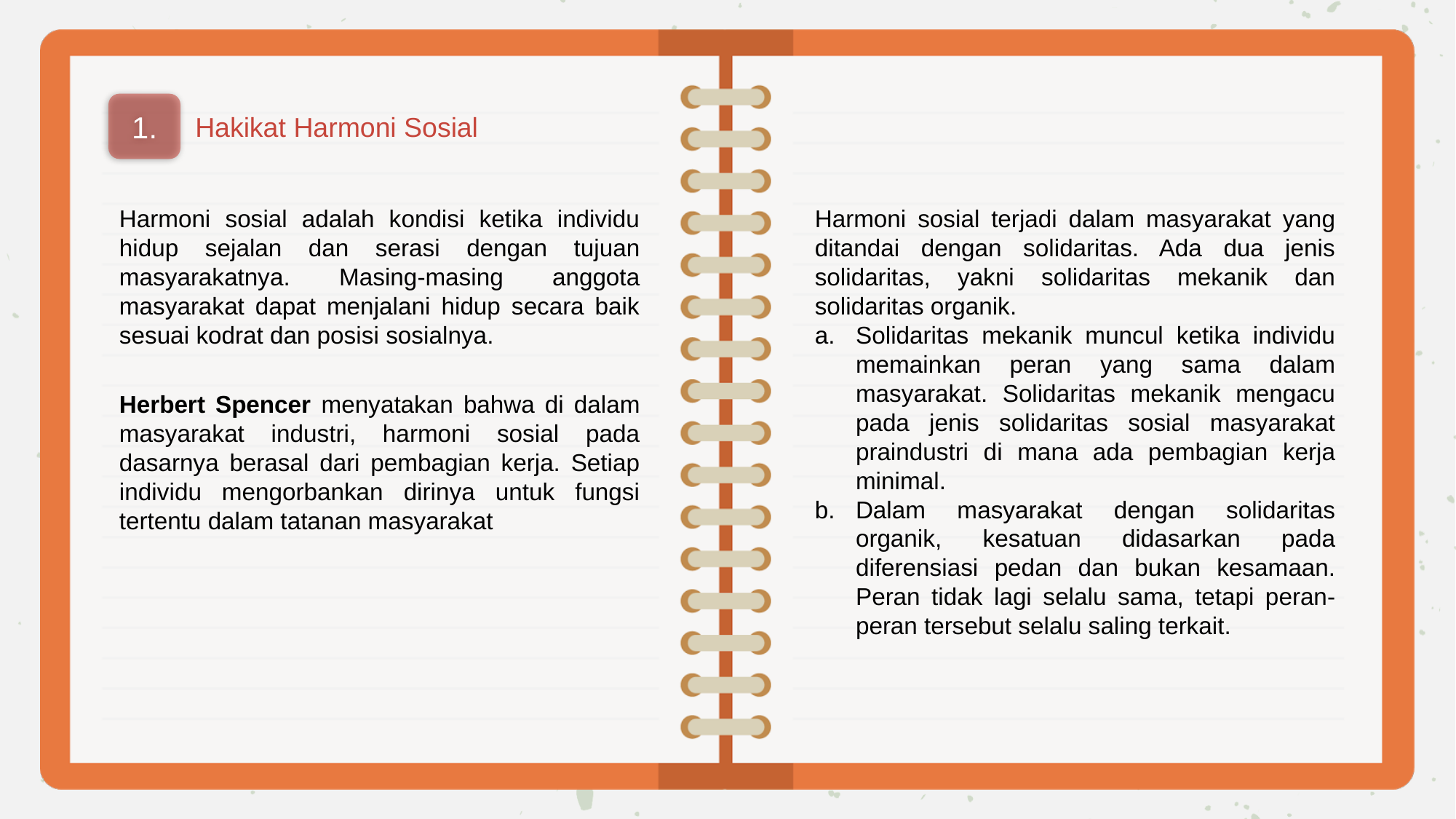

1.
Hakikat Harmoni Sosial
Harmoni sosial adalah kondisi ketika individu hidup sejalan dan serasi dengan tujuan masyarakatnya. Masing-masing anggota masyarakat dapat menjalani hidup secara baik sesuai kodrat dan posisi sosialnya.
Harmoni sosial terjadi dalam masyarakat yang ditandai dengan solidaritas. Ada dua jenis solidaritas, yakni solidaritas mekanik dan solidaritas organik.
Solidaritas mekanik muncul ketika individu memainkan peran yang sama dalam masyarakat. Solidaritas mekanik mengacu pada jenis solidaritas sosial masyarakat praindustri di mana ada pembagian kerja minimal.
Dalam masyarakat dengan solidaritas organik, kesatuan didasarkan pada diferensiasi pedan dan bukan kesamaan. Peran tidak lagi selalu sama, tetapi peran-peran tersebut selalu saling terkait.
Herbert Spencer menyatakan bahwa di dalam masyarakat industri, harmoni sosial pada dasarnya berasal dari pembagian kerja. Setiap individu mengorbankan dirinya untuk fungsi tertentu dalam tatanan masyarakat